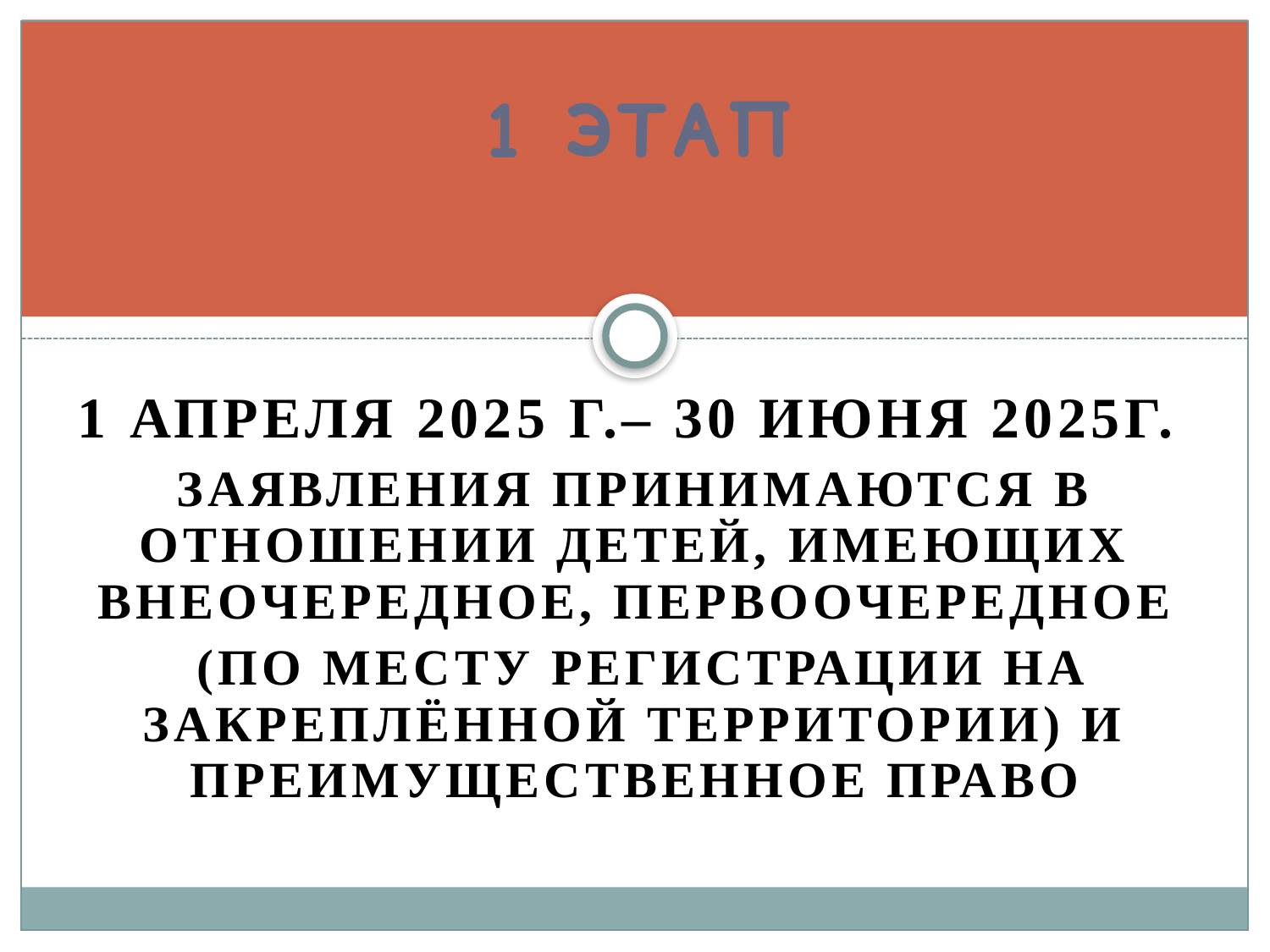

# 1 ЭТАП
1 апреля 2025 г.– 30 июня 2025г.
Заявления принимаются в отношении детей, имеющих ВНЕОЧЕРЕДНОЕ, первоочередное
 (по месту регистрации на закреплённой территории) и преимущественное право